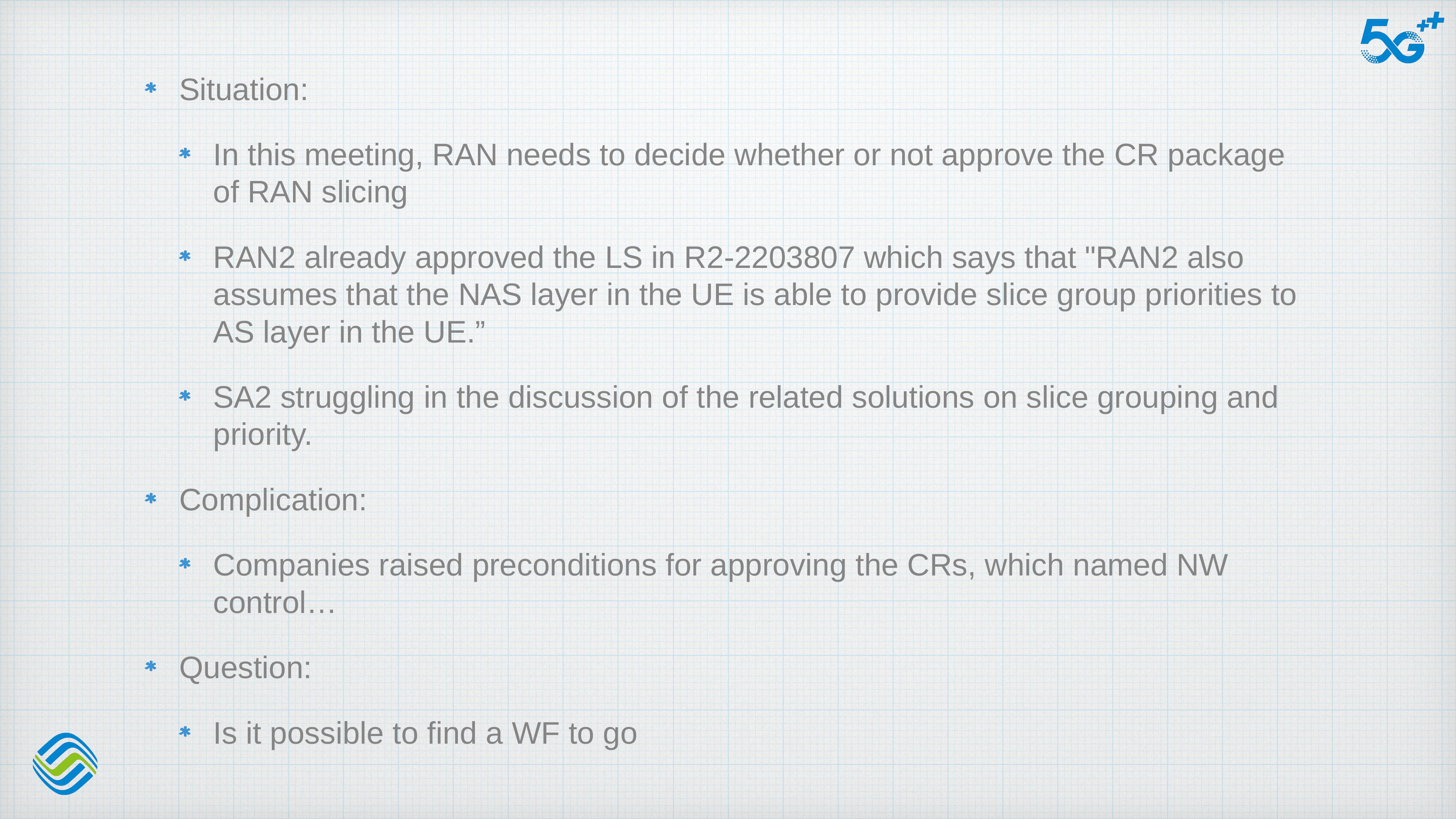

Situation:
In this meeting, RAN needs to decide whether or not approve the CR package of RAN slicing
RAN2 already approved the LS in R2-2203807 which says that "RAN2 also assumes that the NAS layer in the UE is able to provide slice group priorities to AS layer in the UE.”
SA2 struggling in the discussion of the related solutions on slice grouping and priority.
Complication:
Companies raised preconditions for approving the CRs, which named NW control…
Question:
Is it possible to find a WF to go